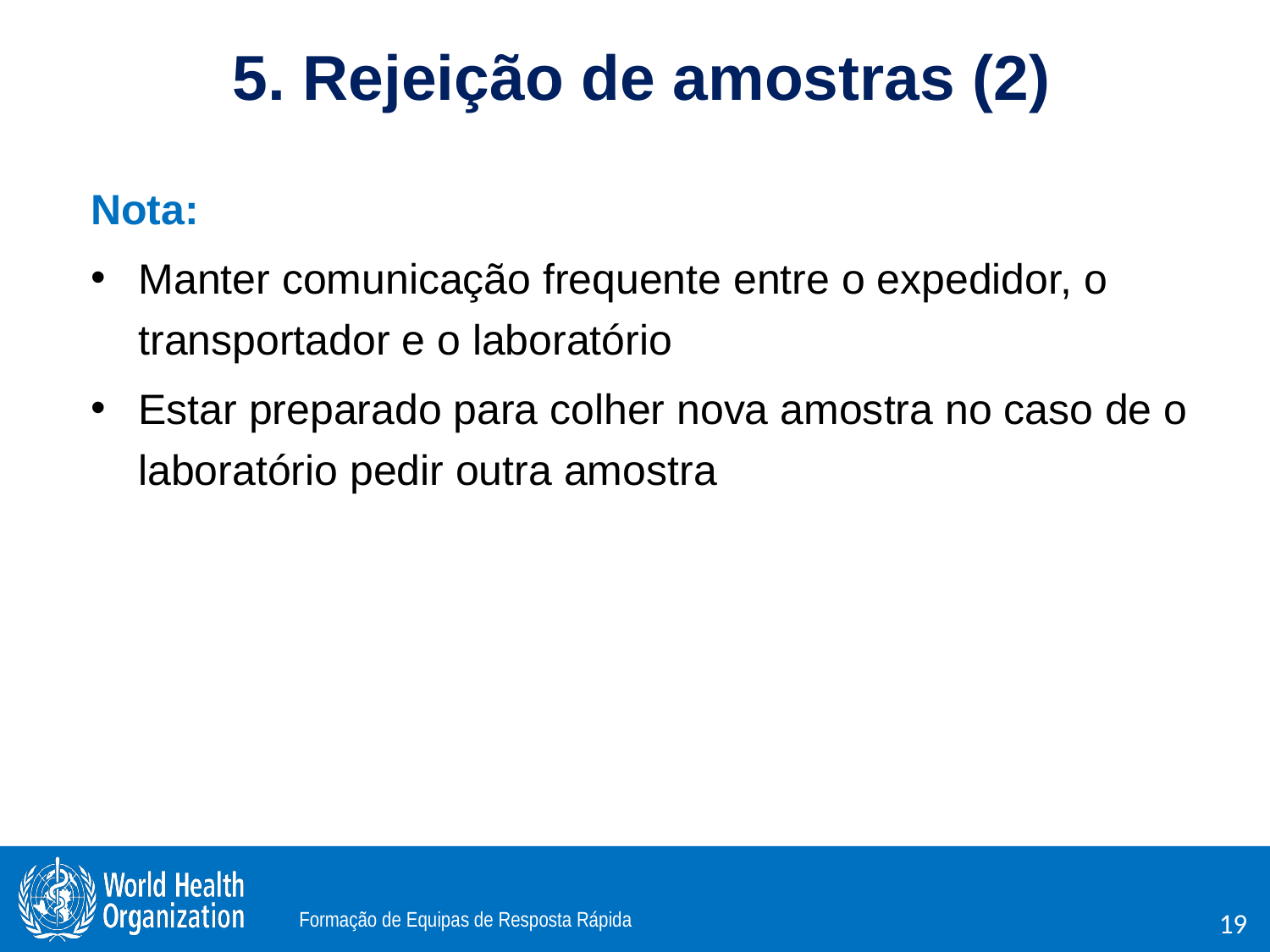

# 5. Rejeição de amostras (2)
Nota:
Manter comunicação frequente entre o expedidor, o transportador e o laboratório
Estar preparado para colher nova amostra no caso de o laboratório pedir outra amostra